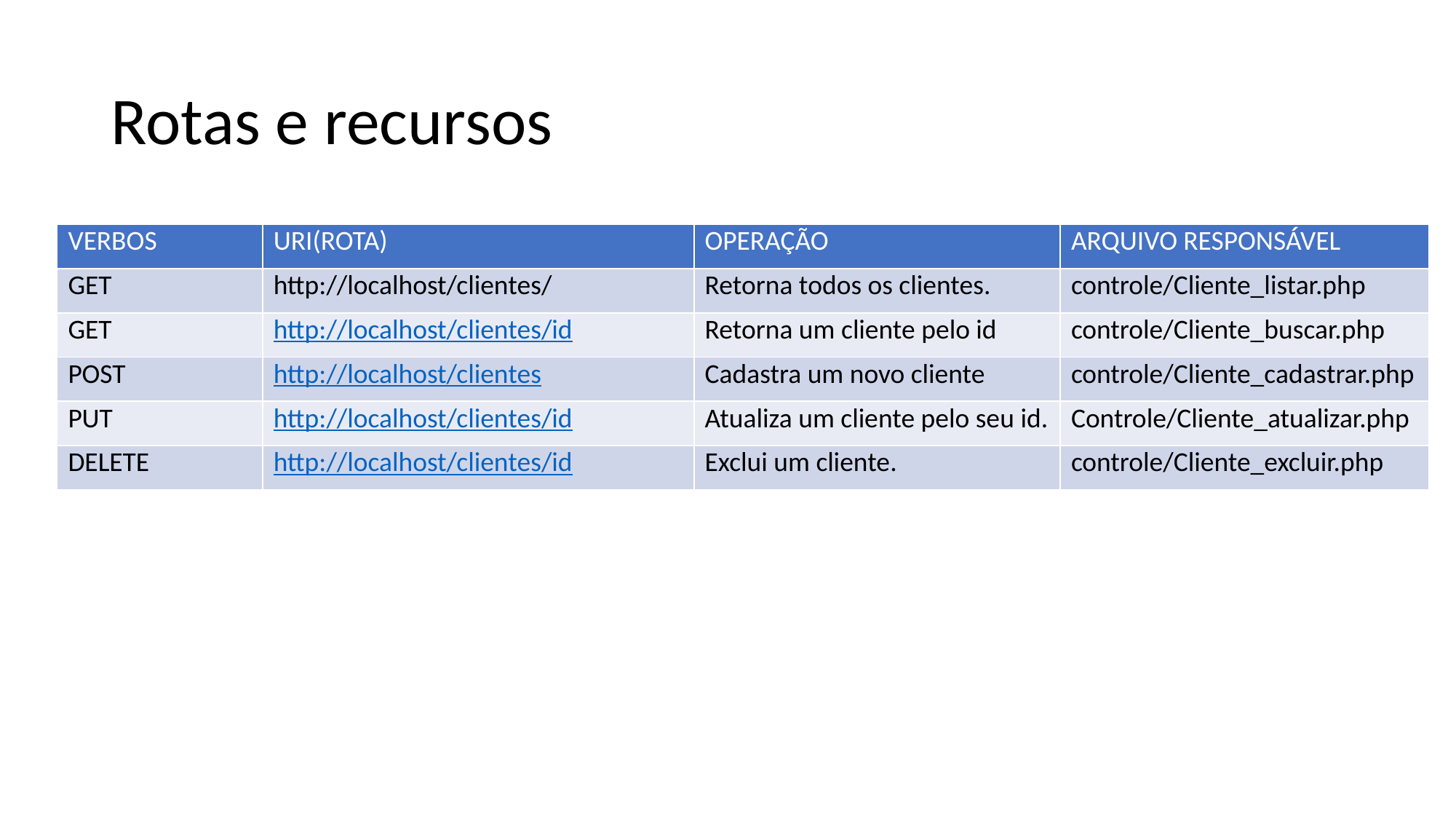

# Rotas e recursos
| VERBOS | URI(ROTA) | OPERAÇÃO | ARQUIVO RESPONSÁVEL |
| --- | --- | --- | --- |
| GET | http://localhost/clientes/ | Retorna todos os clientes. | controle/Cliente\_listar.php |
| GET | http://localhost/clientes/id | Retorna um cliente pelo id | controle/Cliente\_buscar.php |
| POST | http://localhost/clientes | Cadastra um novo cliente | controle/Cliente\_cadastrar.php |
| PUT | http://localhost/clientes/id | Atualiza um cliente pelo seu id. | Controle/Cliente\_atualizar.php |
| DELETE | http://localhost/clientes/id | Exclui um cliente. | controle/Cliente\_excluir.php |